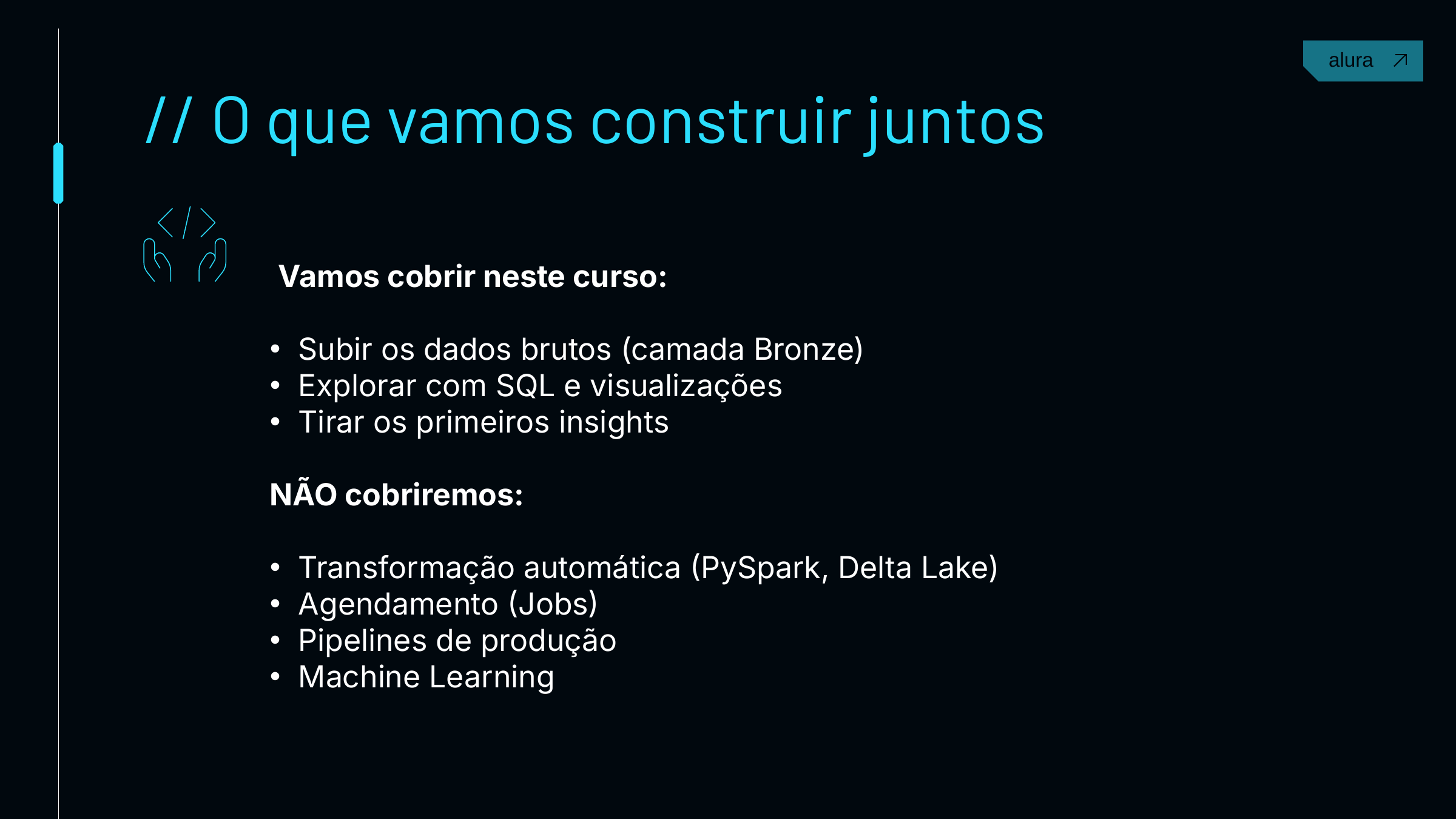

Contact
// O que vamos construir juntos

 Vamos cobrir neste curso:

Subir os dados brutos (camada Bronze)
Explorar com SQL e visualizações
Tirar os primeiros insights

NÃO cobriremos:

Transformação automática (PySpark, Delta Lake)
Agendamento (Jobs)
Pipelines de produção
Machine Learning